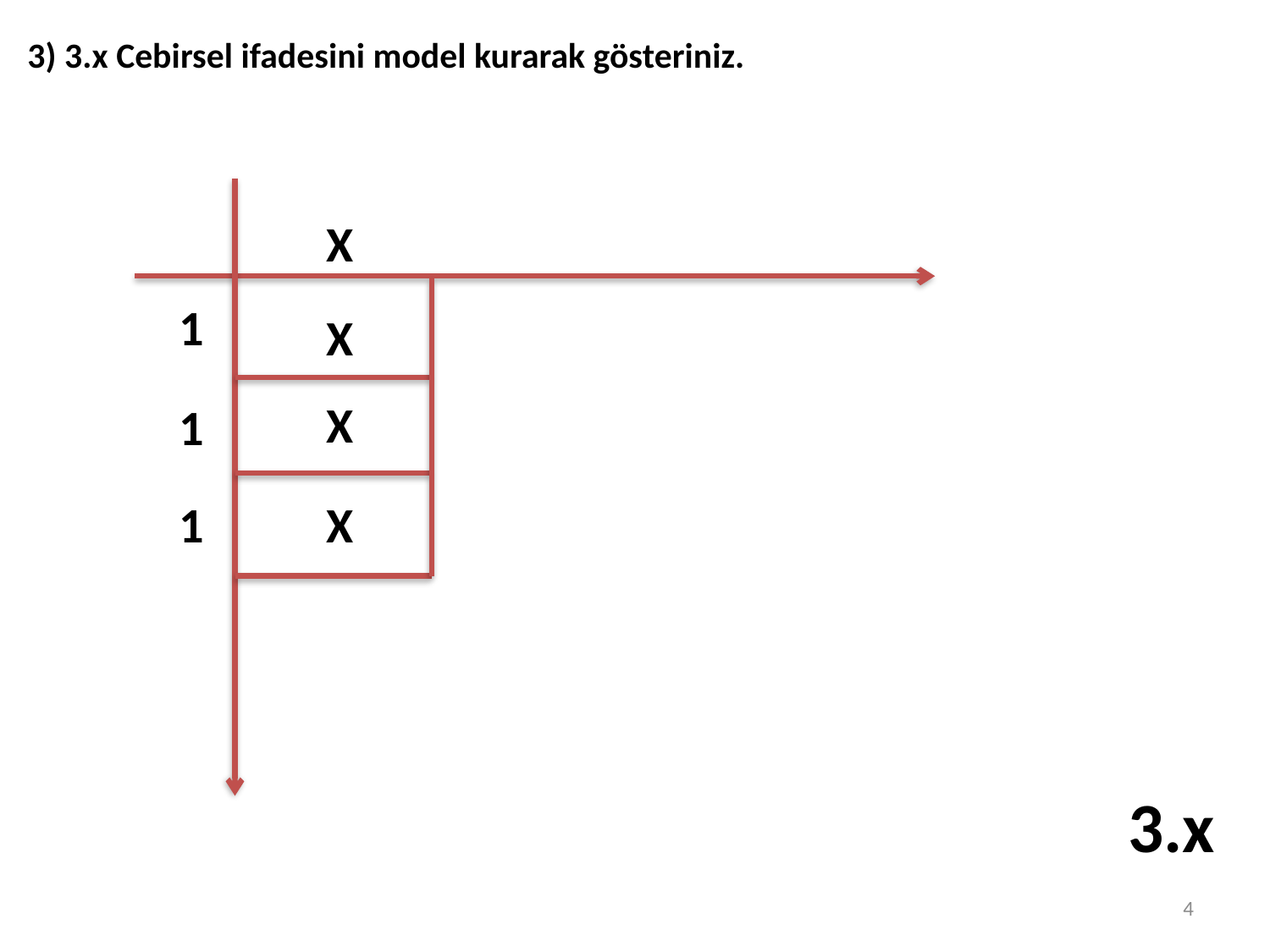

3) 3.x Cebirsel ifadesini model kurarak gösteriniz.
X
1
X
X
1
1
X
3.x
4